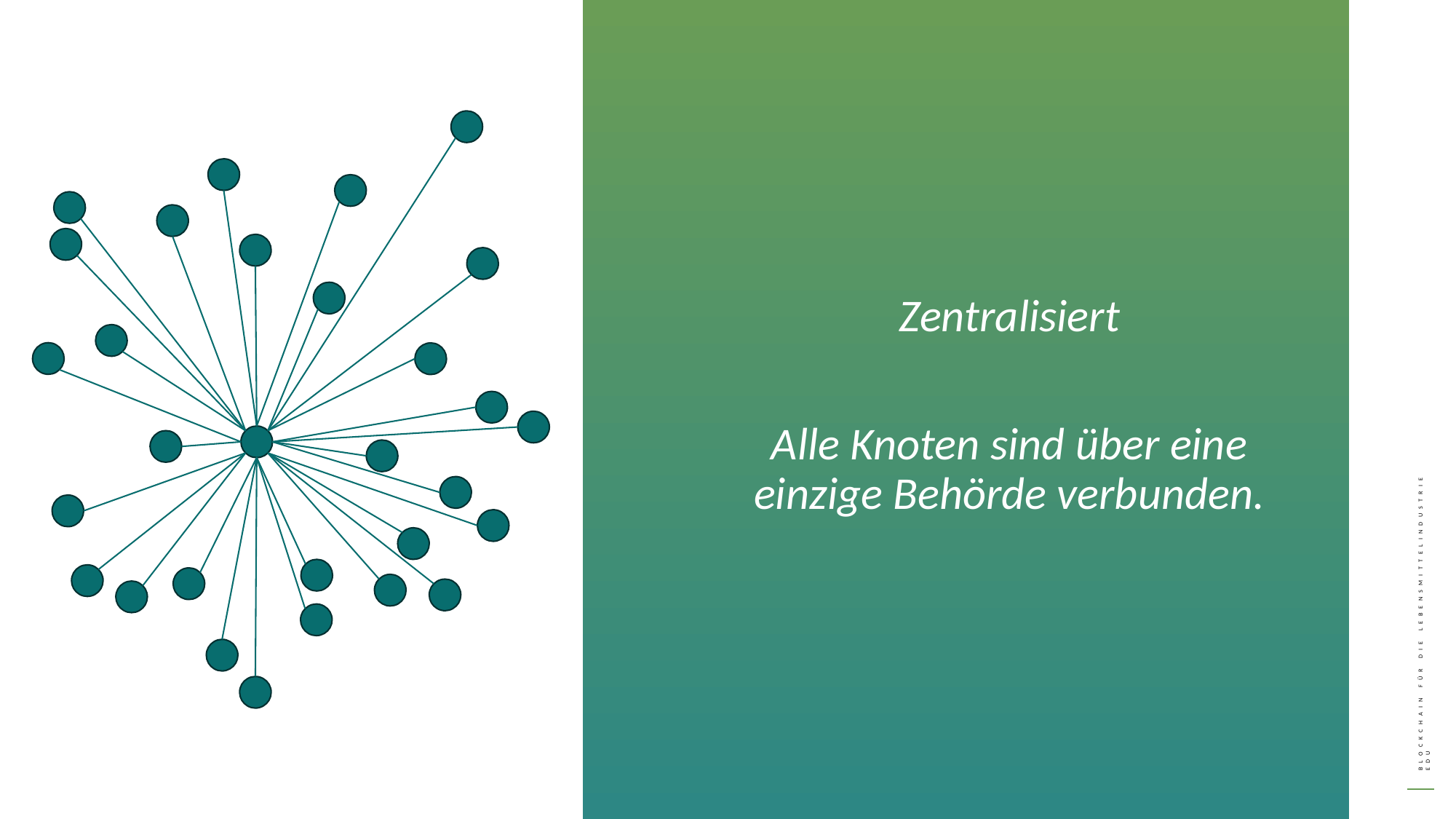

Zentralisiert

Alle Knoten sind über eine einzige Behörde verbunden.